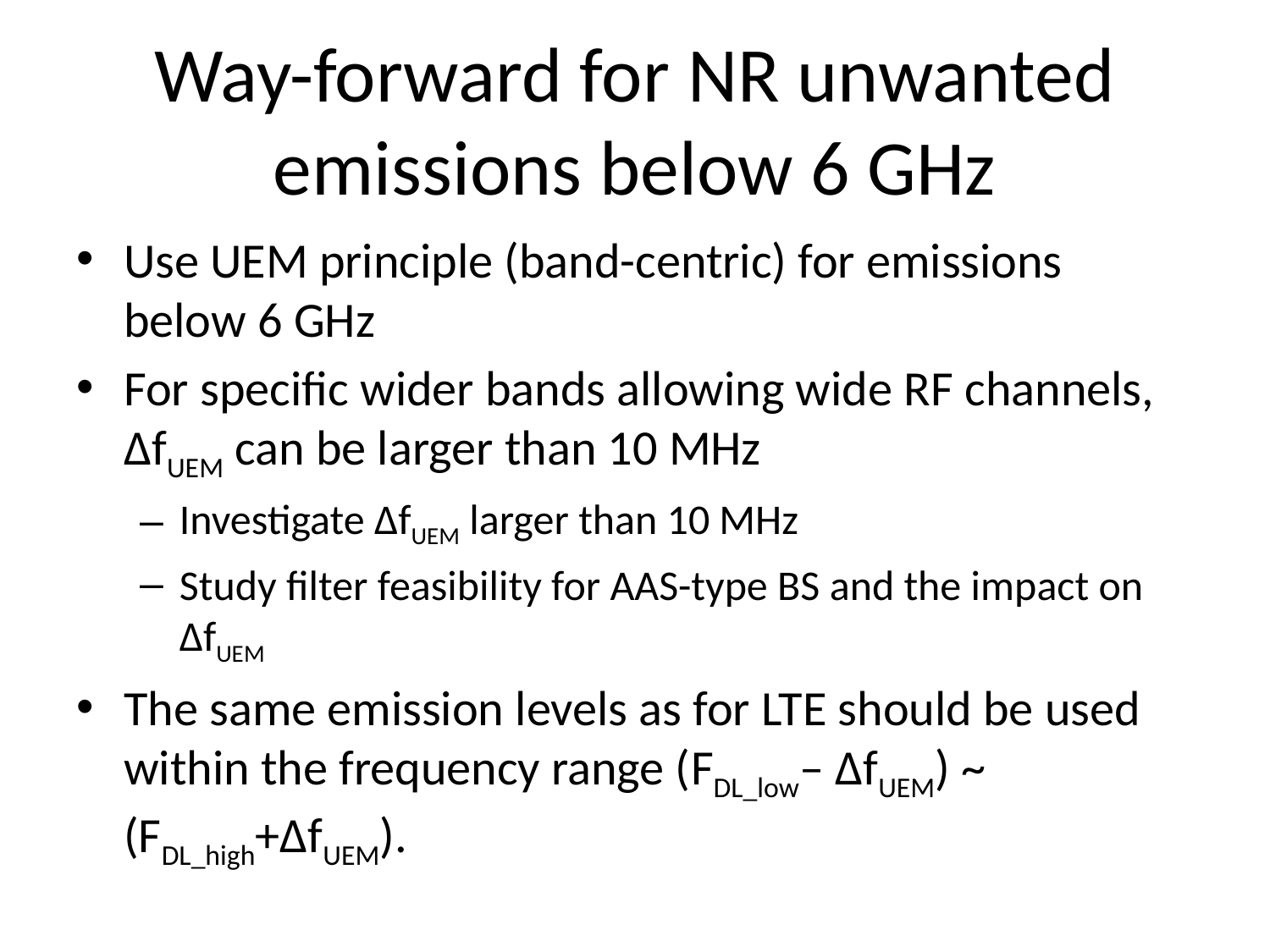

# Way-forward for NR unwanted emissions below 6 GHz
Use UEM principle (band-centric) for emissions below 6 GHz
For specific wider bands allowing wide RF channels, ΔfUEM can be larger than 10 MHz
Investigate ΔfUEM larger than 10 MHz
Study filter feasibility for AAS-type BS and the impact on ΔfUEM
The same emission levels as for LTE should be used within the frequency range (FDL_low– ΔfUEM) ~ (FDL_high+ΔfUEM).